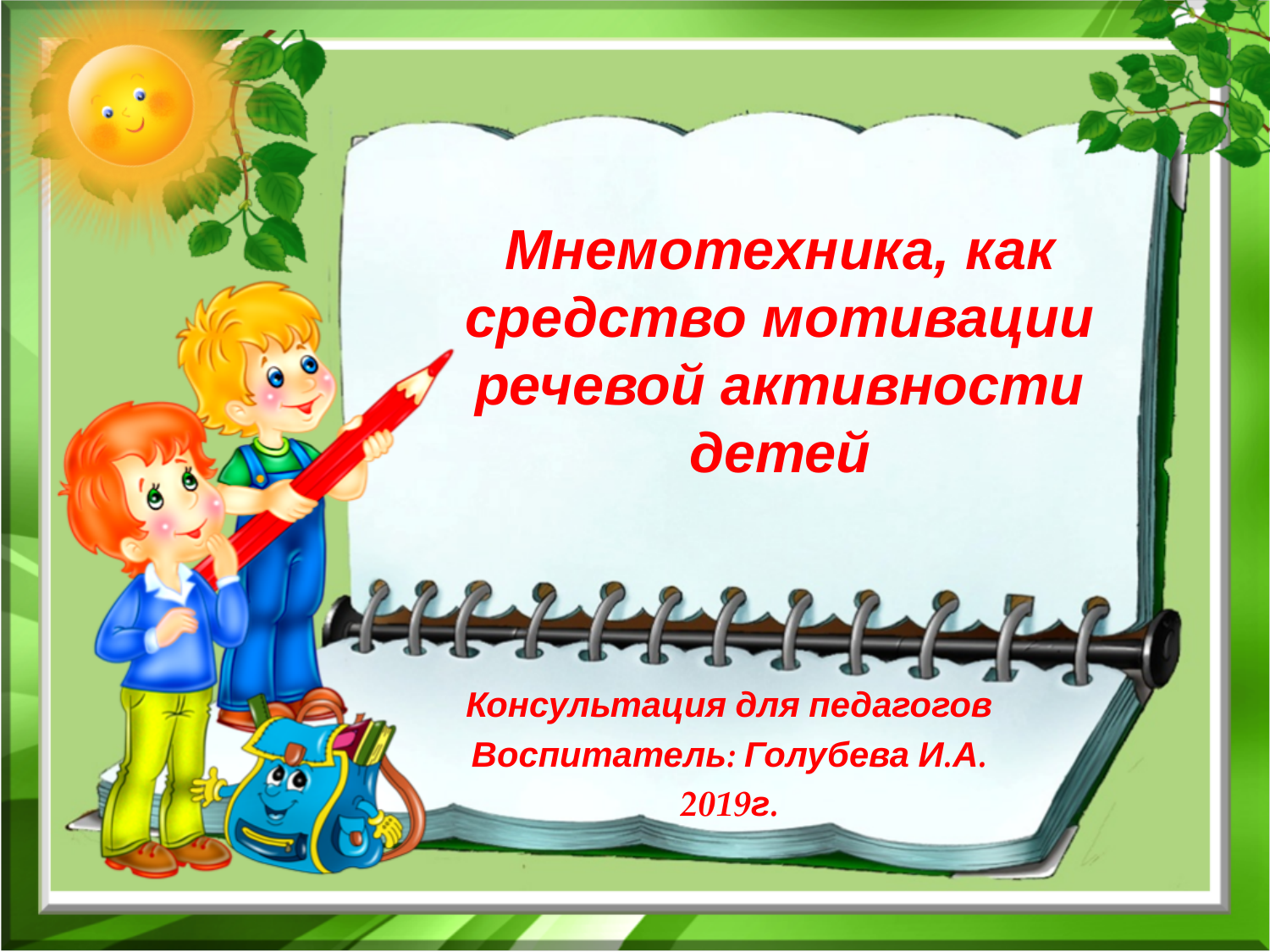

# Мнемотехника, как средство мотивации речевой активности детей
Консультация для педагогов
Воспитатель: Голубева И.А.
2019г.